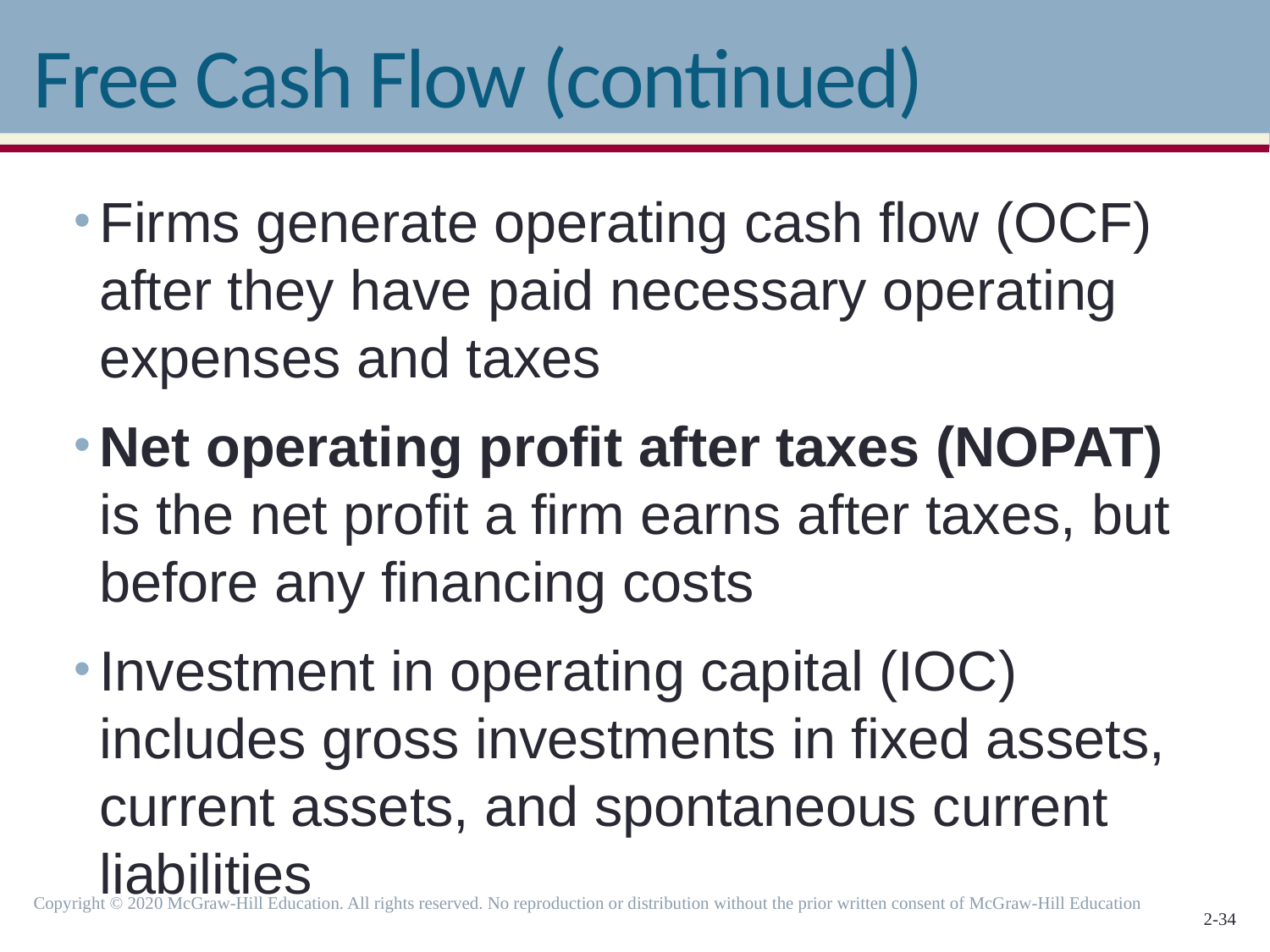

# Free Cash Flow (continued)
Firms generate operating cash flow (OCF) after they have paid necessary operating expenses and taxes
Net operating profit after taxes (NOPAT) is the net profit a firm earns after taxes, but before any financing costs
Investment in operating capital (IOC) includes gross investments in fixed assets, current assets, and spontaneous current liabilities

Copyright © 2020 McGraw-Hill Education. All rights reserved. No reproduction or distribution without the prior written consent of McGraw-Hill Education